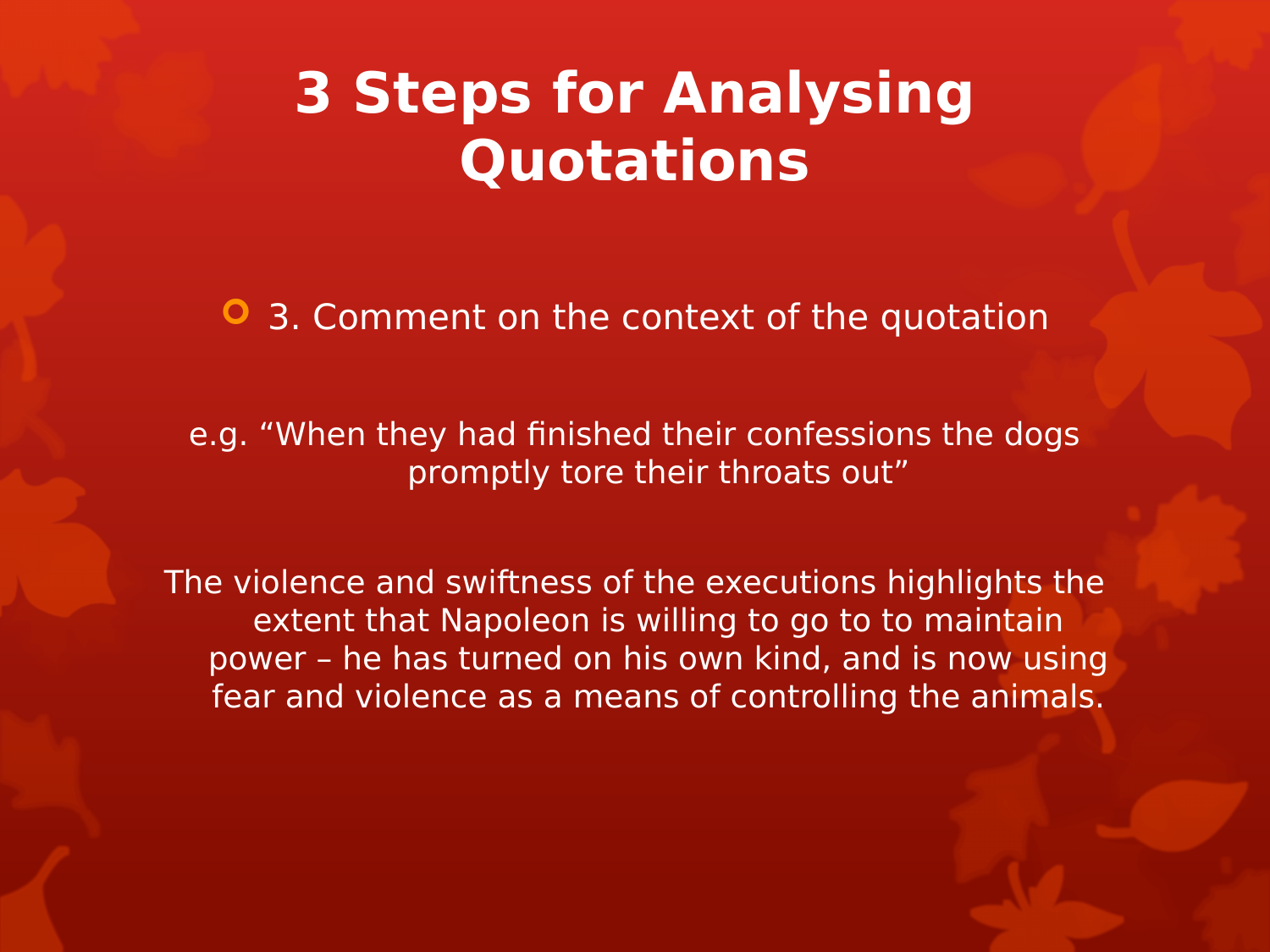

# 3 Steps for Analysing Quotations
3. Comment on the context of the quotation

e.g. “When they had finished their confessions the dogs promptly tore their throats out”

The violence and swiftness of the executions highlights the extent that Napoleon is willing to go to to maintain power – he has turned on his own kind, and is now using fear and violence as a means of controlling the animals.